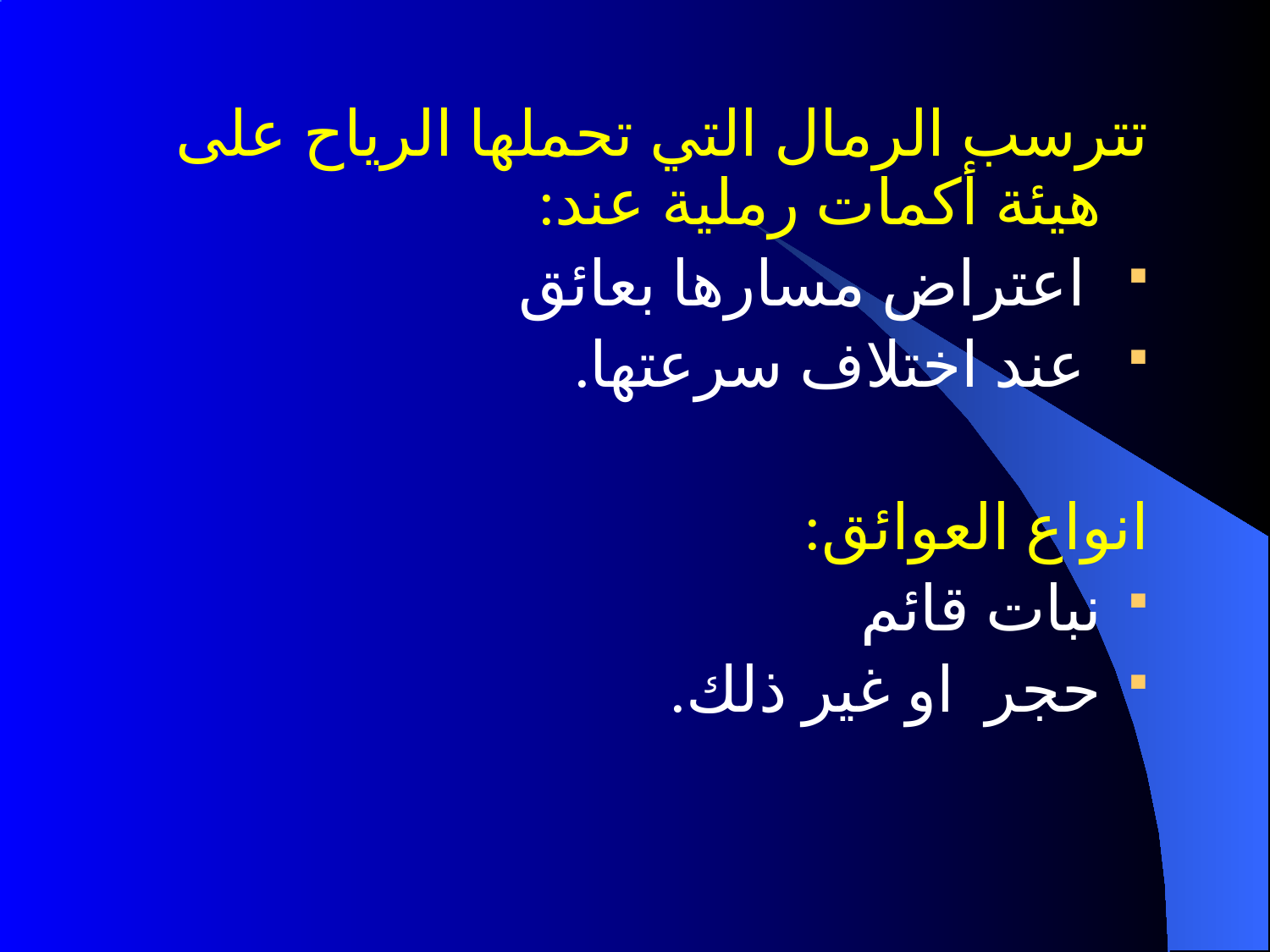

تترسب الرمال التي تحملها الرياح على هيئة أكمات رملية عند:
 اعتراض مسارها بعائق
 عند اختلاف سرعتها.

انواع العوائق:
نبات قائم
حجر  او غير ذلك.